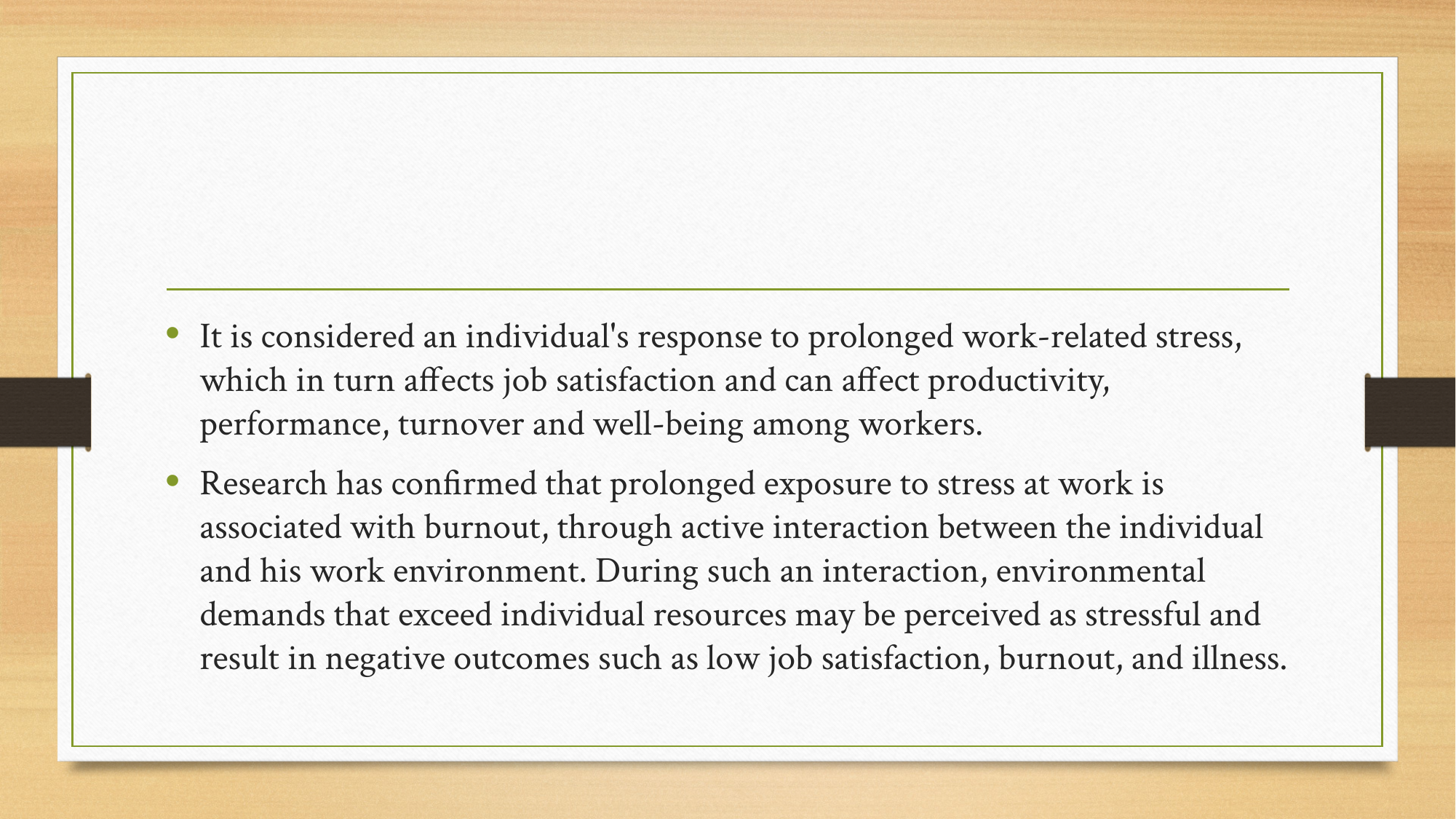

#
It is considered an individual's response to prolonged work-related stress, which in turn affects job satisfaction and can affect productivity, performance, turnover and well-being among workers.
Research has confirmed that prolonged exposure to stress at work is associated with burnout, through active interaction between the individual and his work environment. During such an interaction, environmental demands that exceed individual resources may be perceived as stressful and result in negative outcomes such as low job satisfaction, burnout, and illness.